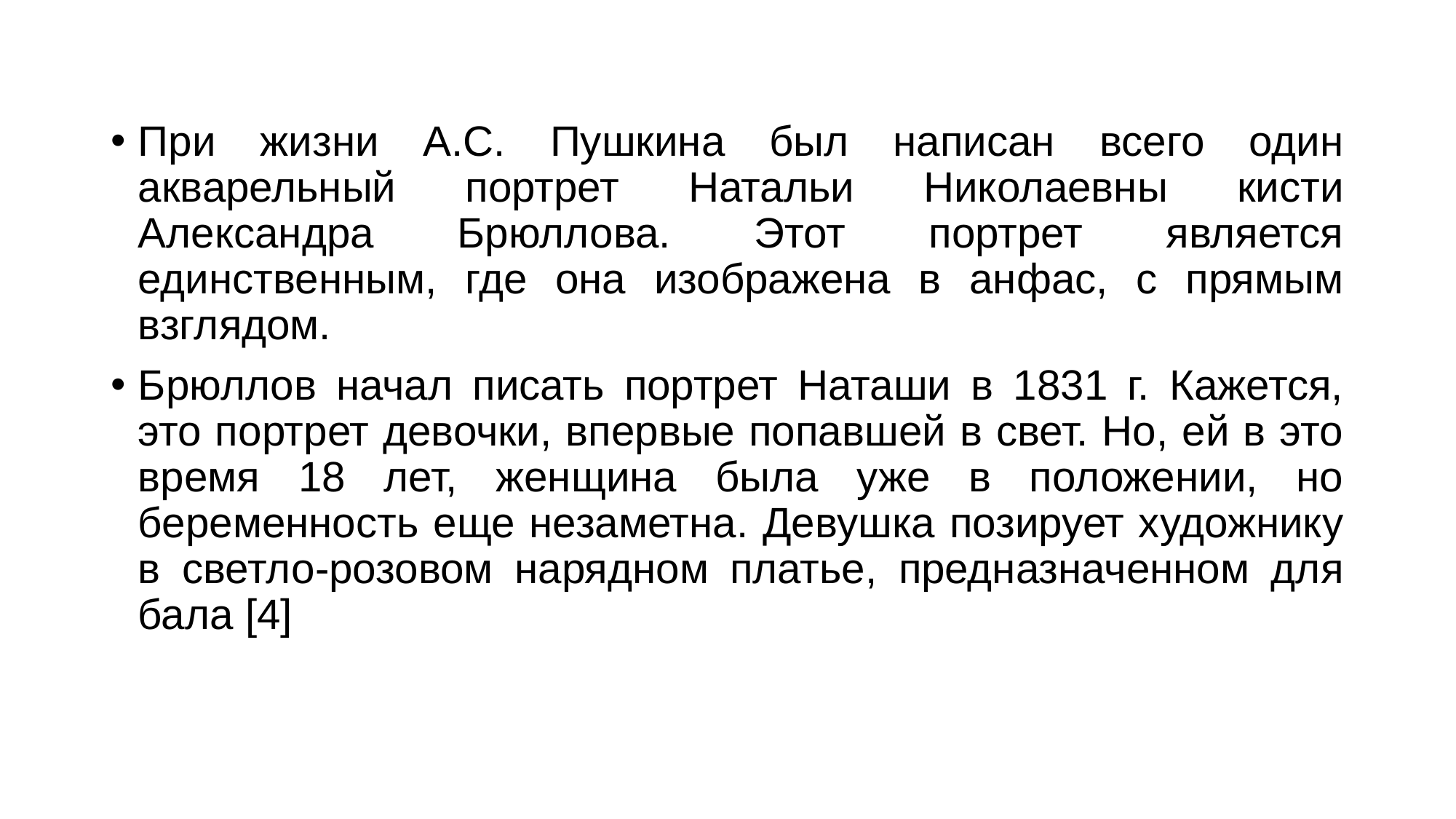

При жизни А.С. Пушкина был написан всего один акварельный портрет Натальи Николаевны кисти Александра Брюллова. Этот портрет является единственным, где она изображена в анфас, с прямым взглядом.
Брюллов начал писать портрет Наташи в 1831 г. Кажется, это портрет девочки, впервые попавшей в свет. Но, ей в это время 18 лет, женщина была уже в положении, но беременность еще незаметна. Девушка позирует художнику в светло-розовом нарядном платье, предназначенном для бала [4]